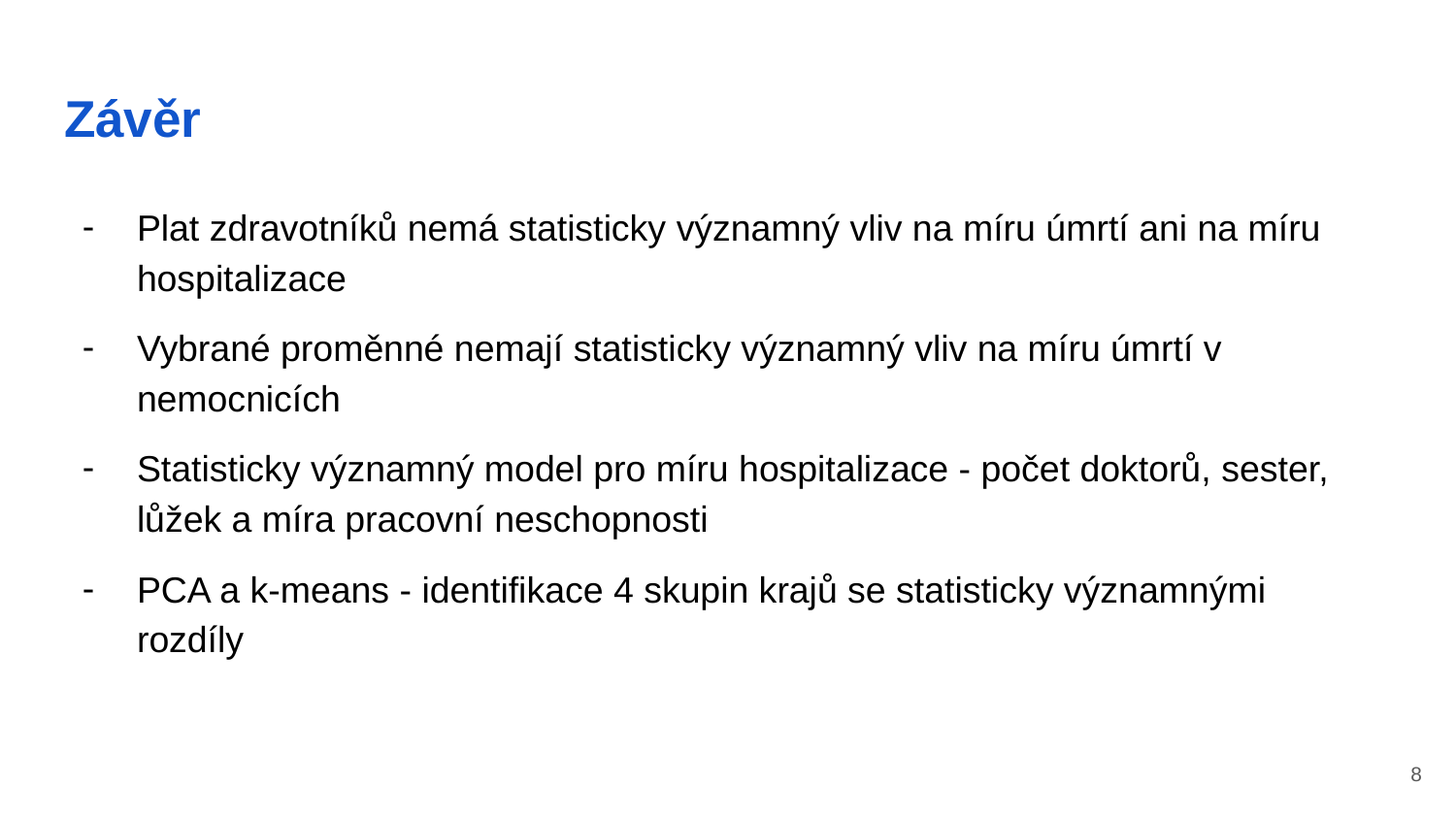

# Závěr
Plat zdravotníků nemá statisticky významný vliv na míru úmrtí ani na míru hospitalizace
Vybrané proměnné nemají statisticky významný vliv na míru úmrtí v nemocnicích
Statisticky významný model pro míru hospitalizace - počet doktorů, sester, lůžek a míra pracovní neschopnosti
PCA a k-means - identifikace 4 skupin krajů se statisticky významnými rozdíly
8